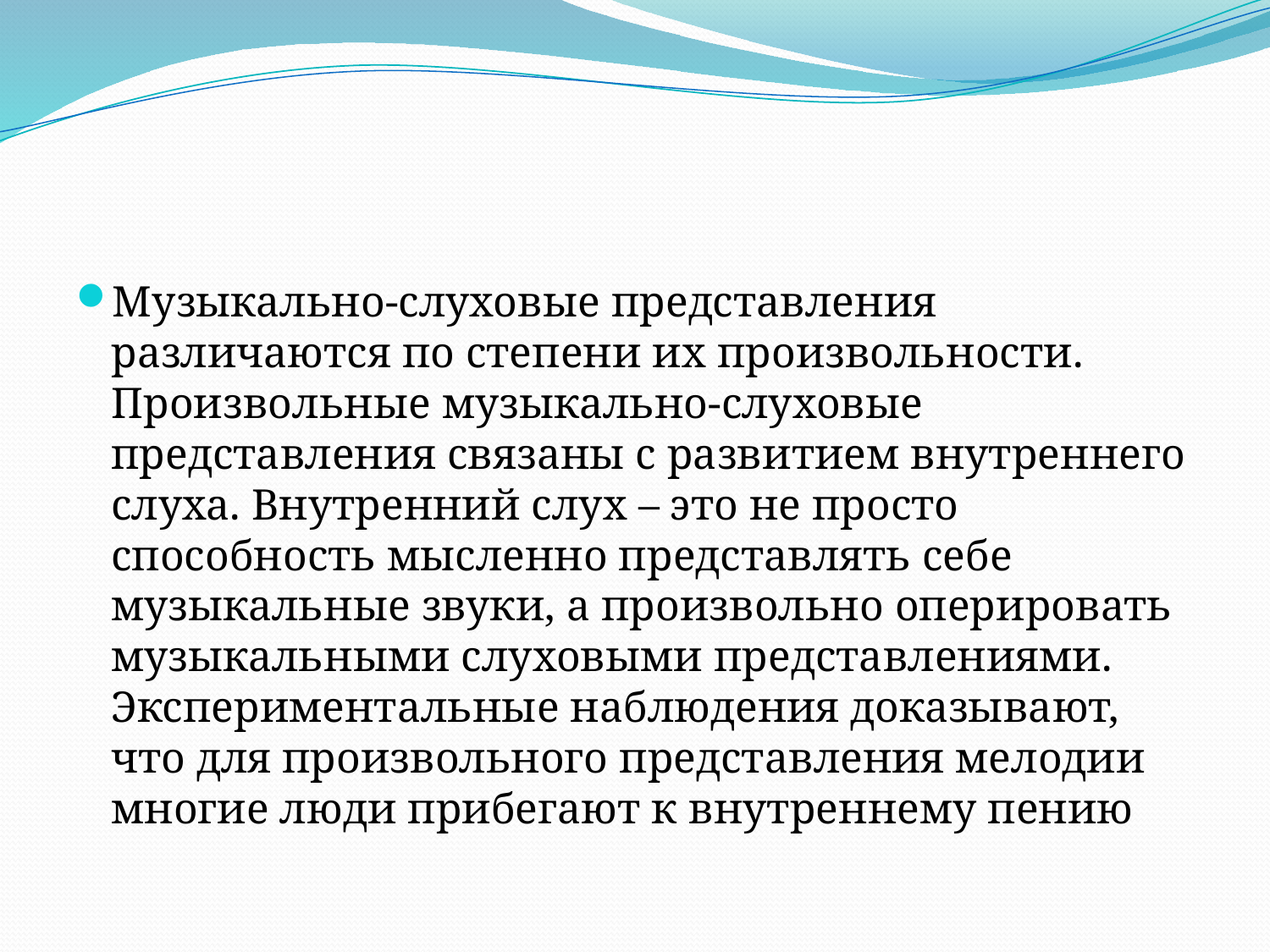

#
Музыкально-слуховые представления различаются по степени их произвольности. Произвольные музыкально-слуховые представления связаны с развитием внутреннего слуха. Внутренний слух – это не просто способность мысленно представлять себе музыкальные звуки, а произвольно оперировать музыкальными слуховыми представлениями. Экспериментальные наблюдения доказывают, что для произвольного представления мелодии многие люди прибегают к внутреннему пению